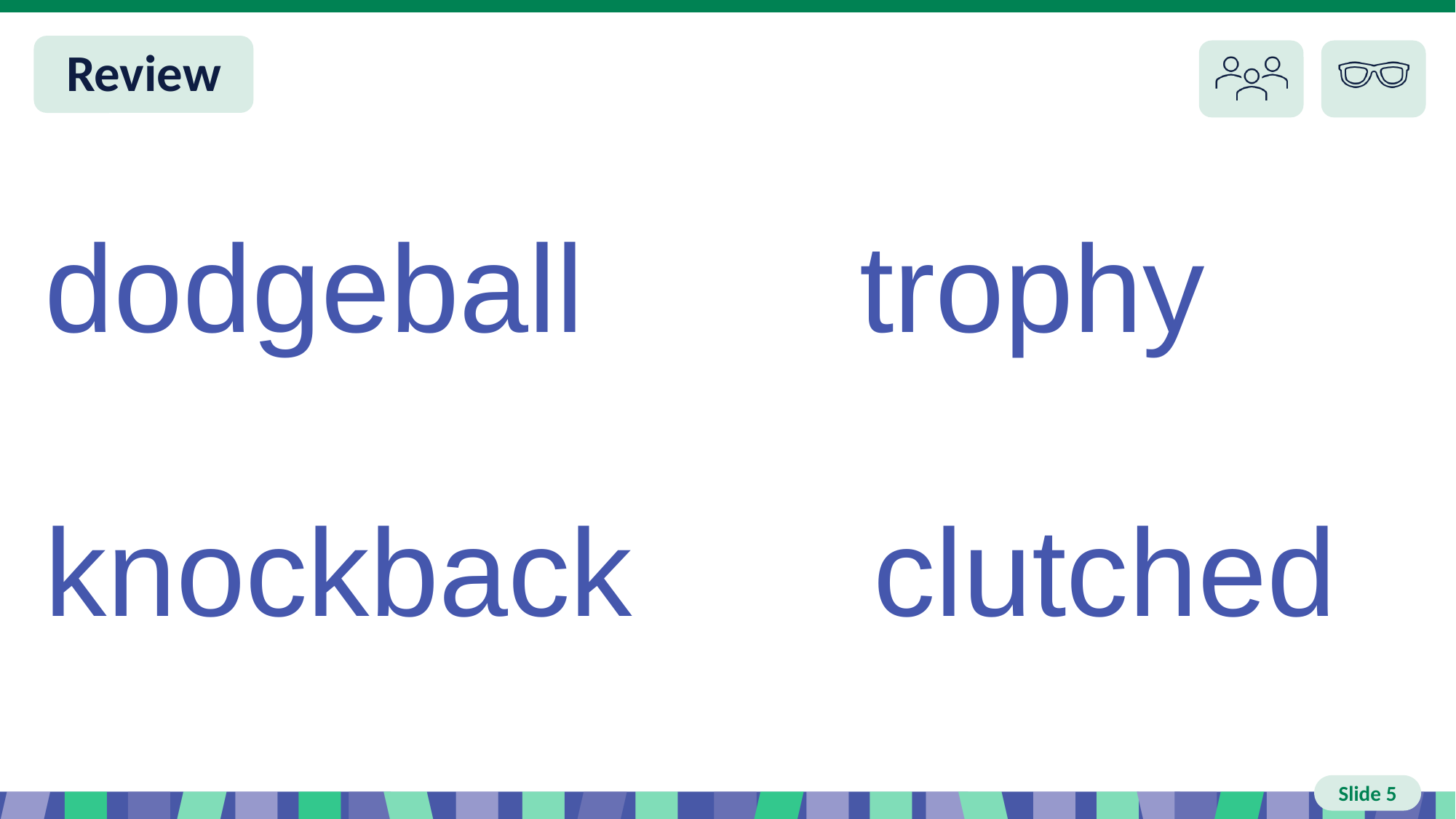

# Slide 5 Review
dodgeball        trophy
knockback       clutched